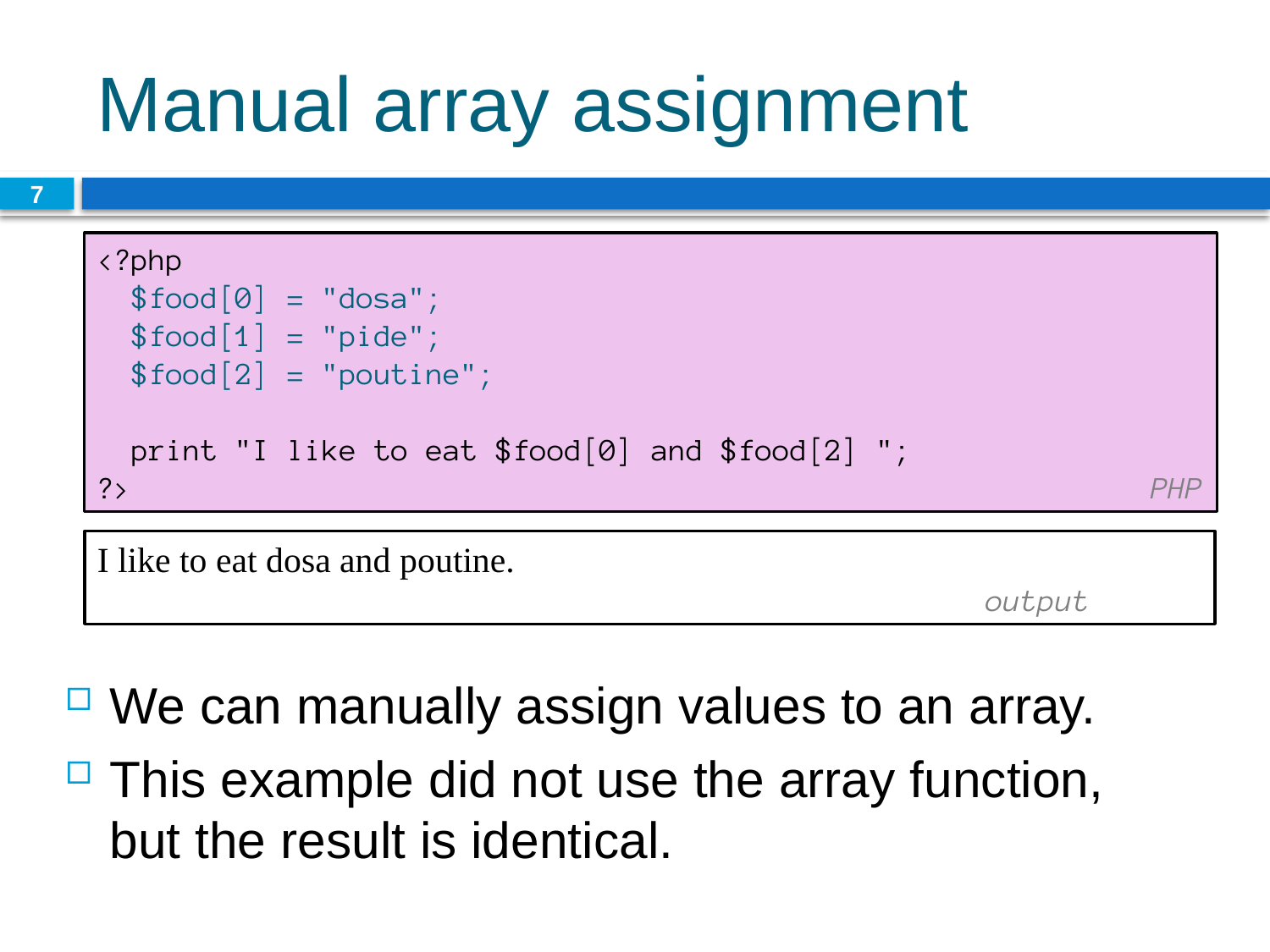

# Manual array assignment
7
<?php
  $food[0] = "dosa";
  $food[1] = "pide";
  $food[2] = "poutine";

  print "I like to eat $food[0] and $food[2] ";
?> 								  PHP
I like to eat dosa and poutine. 					      							output
We can manually assign values to an array.
This example did not use the array function, but the result is identical.